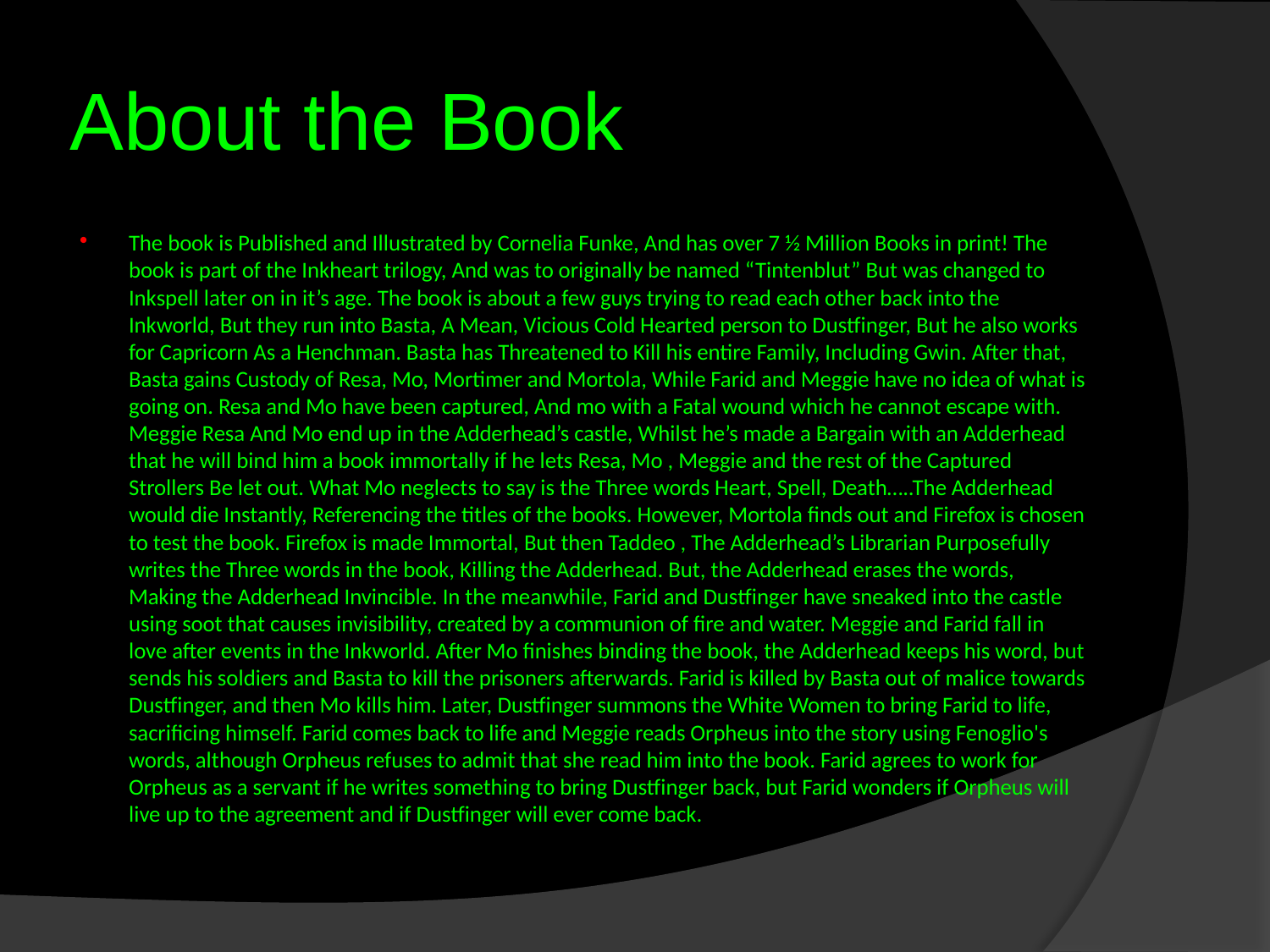

# About the Book
The book is Published and Illustrated by Cornelia Funke, And has over 7 ½ Million Books in print! The book is part of the Inkheart trilogy, And was to originally be named “Tintenblut” But was changed to Inkspell later on in it’s age. The book is about a few guys trying to read each other back into the Inkworld, But they run into Basta, A Mean, Vicious Cold Hearted person to Dustfinger, But he also works for Capricorn As a Henchman. Basta has Threatened to Kill his entire Family, Including Gwin. After that, Basta gains Custody of Resa, Mo, Mortimer and Mortola, While Farid and Meggie have no idea of what is going on. Resa and Mo have been captured, And mo with a Fatal wound which he cannot escape with. Meggie Resa And Mo end up in the Adderhead’s castle, Whilst he’s made a Bargain with an Adderhead that he will bind him a book immortally if he lets Resa, Mo , Meggie and the rest of the Captured Strollers Be let out. What Mo neglects to say is the Three words Heart, Spell, Death…..The Adderhead would die Instantly, Referencing the titles of the books. However, Mortola finds out and Firefox is chosen to test the book. Firefox is made Immortal, But then Taddeo , The Adderhead’s Librarian Purposefully writes the Three words in the book, Killing the Adderhead. But, the Adderhead erases the words, Making the Adderhead Invincible. In the meanwhile, Farid and Dustfinger have sneaked into the castle using soot that causes invisibility, created by a communion of fire and water. Meggie and Farid fall in love after events in the Inkworld. After Mo finishes binding the book, the Adderhead keeps his word, but sends his soldiers and Basta to kill the prisoners afterwards. Farid is killed by Basta out of malice towards Dustfinger, and then Mo kills him. Later, Dustfinger summons the White Women to bring Farid to life, sacrificing himself. Farid comes back to life and Meggie reads Orpheus into the story using Fenoglio's words, although Orpheus refuses to admit that she read him into the book. Farid agrees to work for Orpheus as a servant if he writes something to bring Dustfinger back, but Farid wonders if Orpheus will live up to the agreement and if Dustfinger will ever come back.